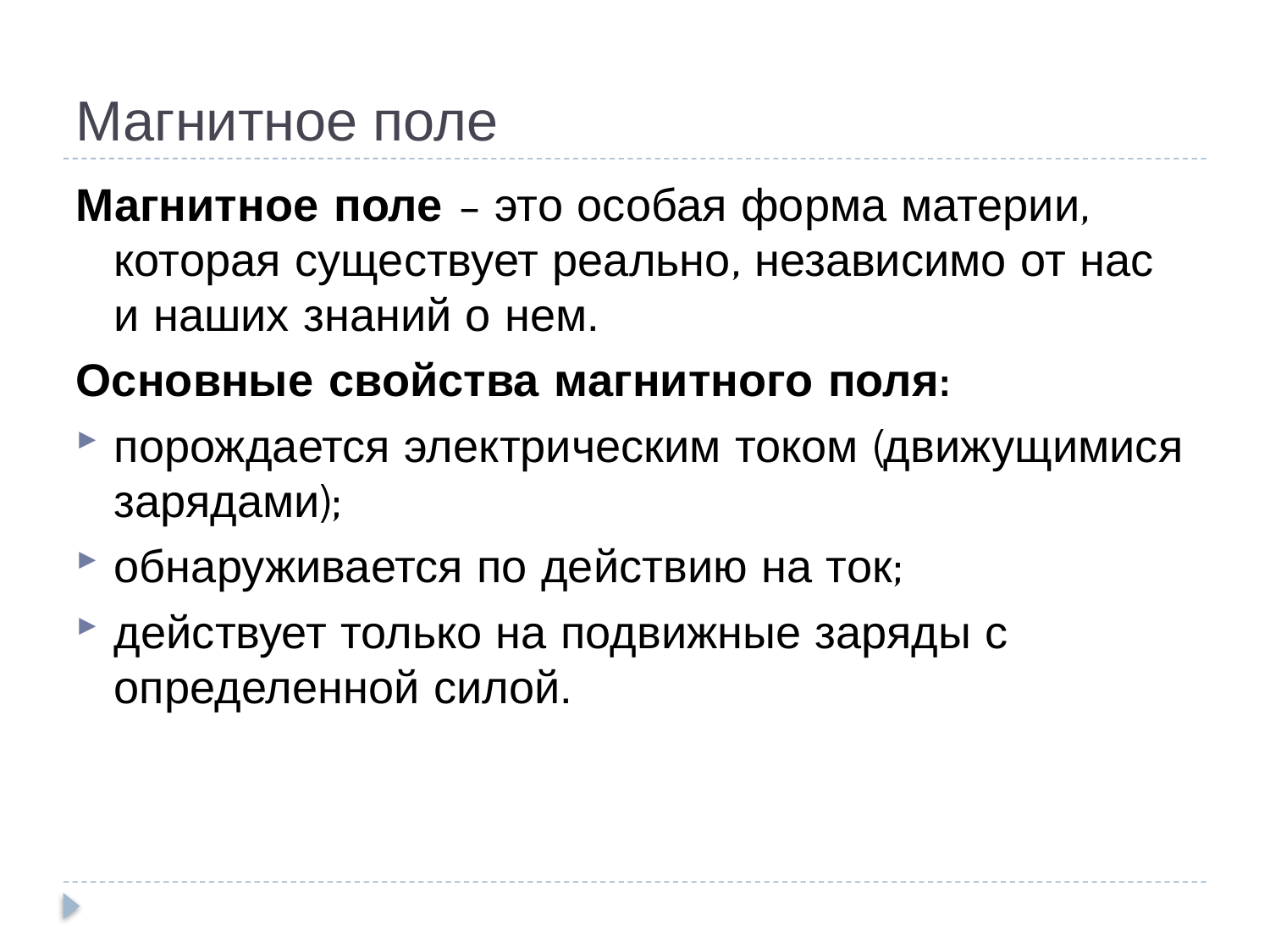

# Магнитное поле
Магнитное поле – это особая форма материи, которая существует реально, независимо от нас и наших знаний о нем.
Основные свойства магнитного поля:
порождается электрическим током (движущимися зарядами);
обнаруживается по действию на ток;
действует только на подвижные заряды с определенной силой.